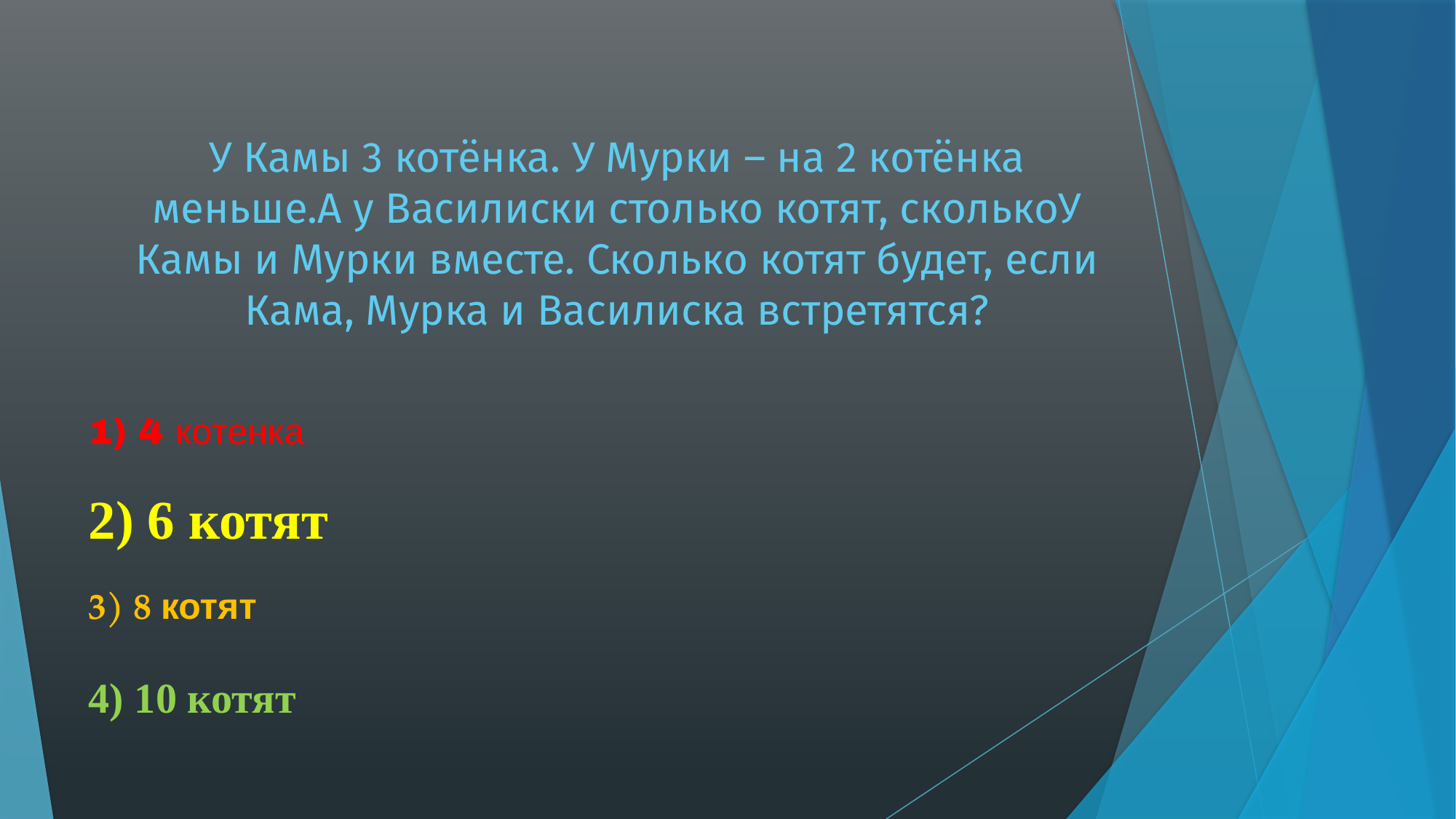

# У Камы 3 котёнка. У Мурки – на 2 котёнка меньше.А у Василиски столько котят, сколькоУ Камы и Мурки вместе. Сколько котят будет, если Кама, Мурка и Василиска встретятся?
1) 4 котенка

2) 6 котят

3) 8 котят

4) 10 котят